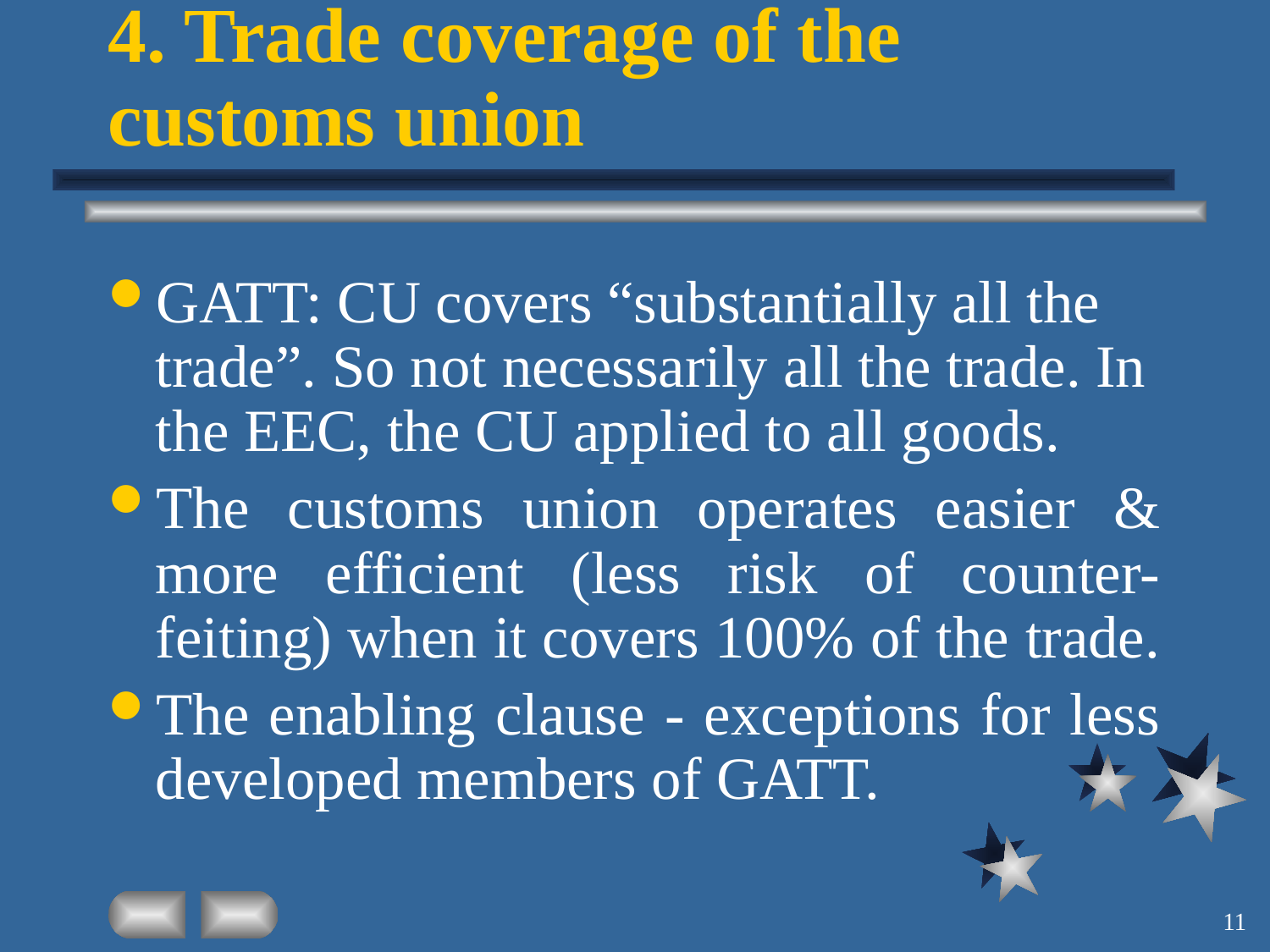

# 4. Trade coverage of the customs union
GATT: CU covers “substantially all the trade”. So not necessarily all the trade. In the EEC, the CU applied to all goods.
The customs union operates easier & more efficient (less risk of counter-feiting) when it covers 100% of the trade.
The enabling clause - exceptions for less developed members of GATT.

11